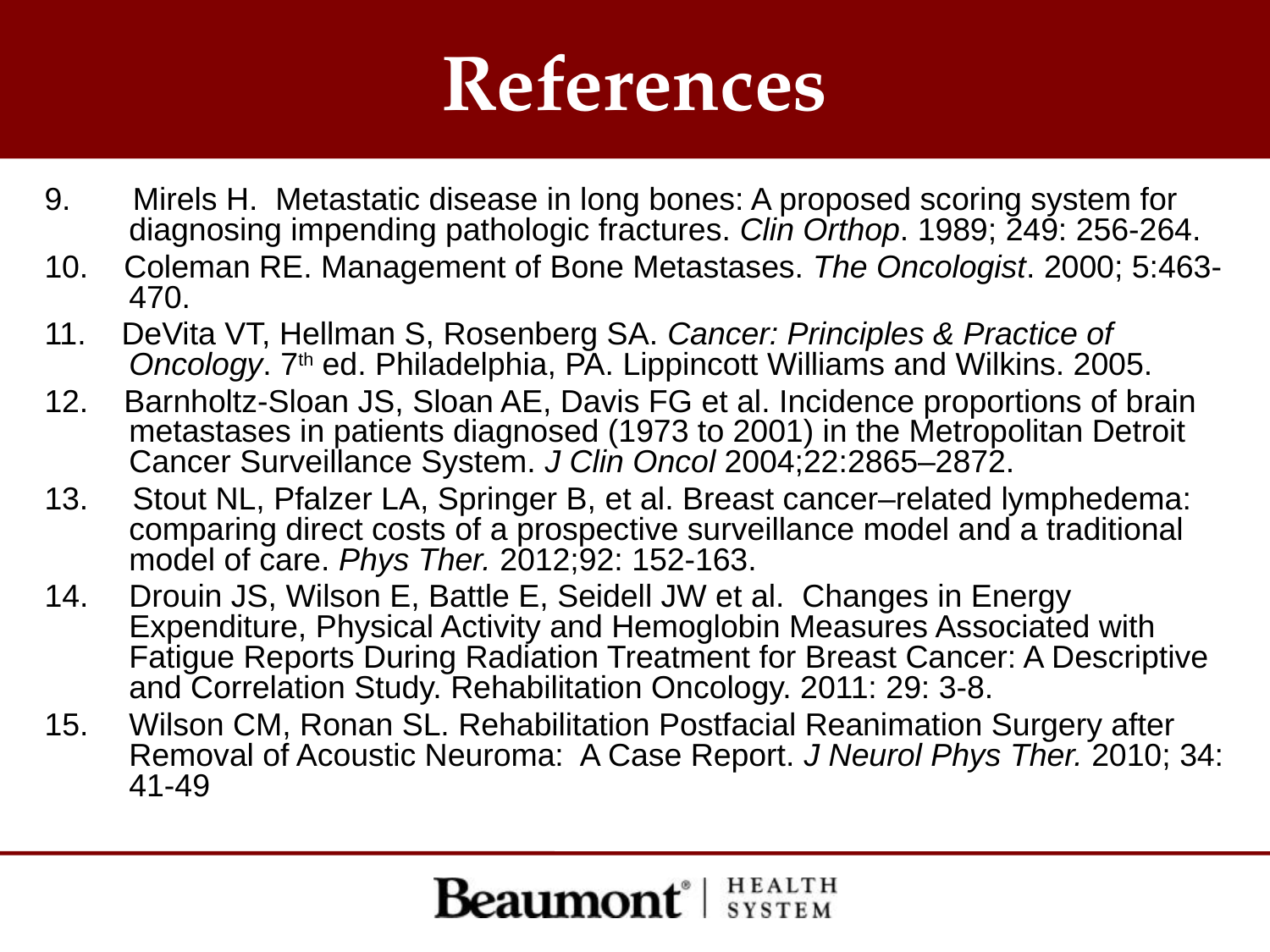

# References
9.       Mirels H.  Metastatic disease in long bones: A proposed scoring system for diagnosing impending pathologic fractures. Clin Orthop. 1989; 249: 256-264.
10.    Coleman RE. Management of Bone Metastases. The Oncologist. 2000; 5:463-470.
11.    DeVita VT, Hellman S, Rosenberg SA. Cancer: Principles & Practice of Oncology. 7th ed. Philadelphia, PA. Lippincott Williams and Wilkins. 2005.
12.    Barnholtz-Sloan JS, Sloan AE, Davis FG et al. Incidence proportions of brain metastases in patients diagnosed (1973 to 2001) in the Metropolitan Detroit Cancer Surveillance System. J Clin Oncol 2004;22:2865–2872.
13.     Stout NL, Pfalzer LA, Springer B, et al. Breast cancer–related lymphedema: comparing direct costs of a prospective surveillance model and a traditional model of care. Phys Ther. 2012;92: 152-163.
Drouin JS, Wilson E, Battle E, Seidell JW et al.  Changes in Energy Expenditure, Physical Activity and Hemoglobin Measures Associated with Fatigue Reports During Radiation Treatment for Breast Cancer: A Descriptive and Correlation Study. Rehabilitation Oncology. 2011: 29: 3-8.
Wilson CM, Ronan SL. Rehabilitation Postfacial Reanimation Surgery after Removal of Acoustic Neuroma:  A Case Report. J Neurol Phys Ther. 2010; 34: 41-49